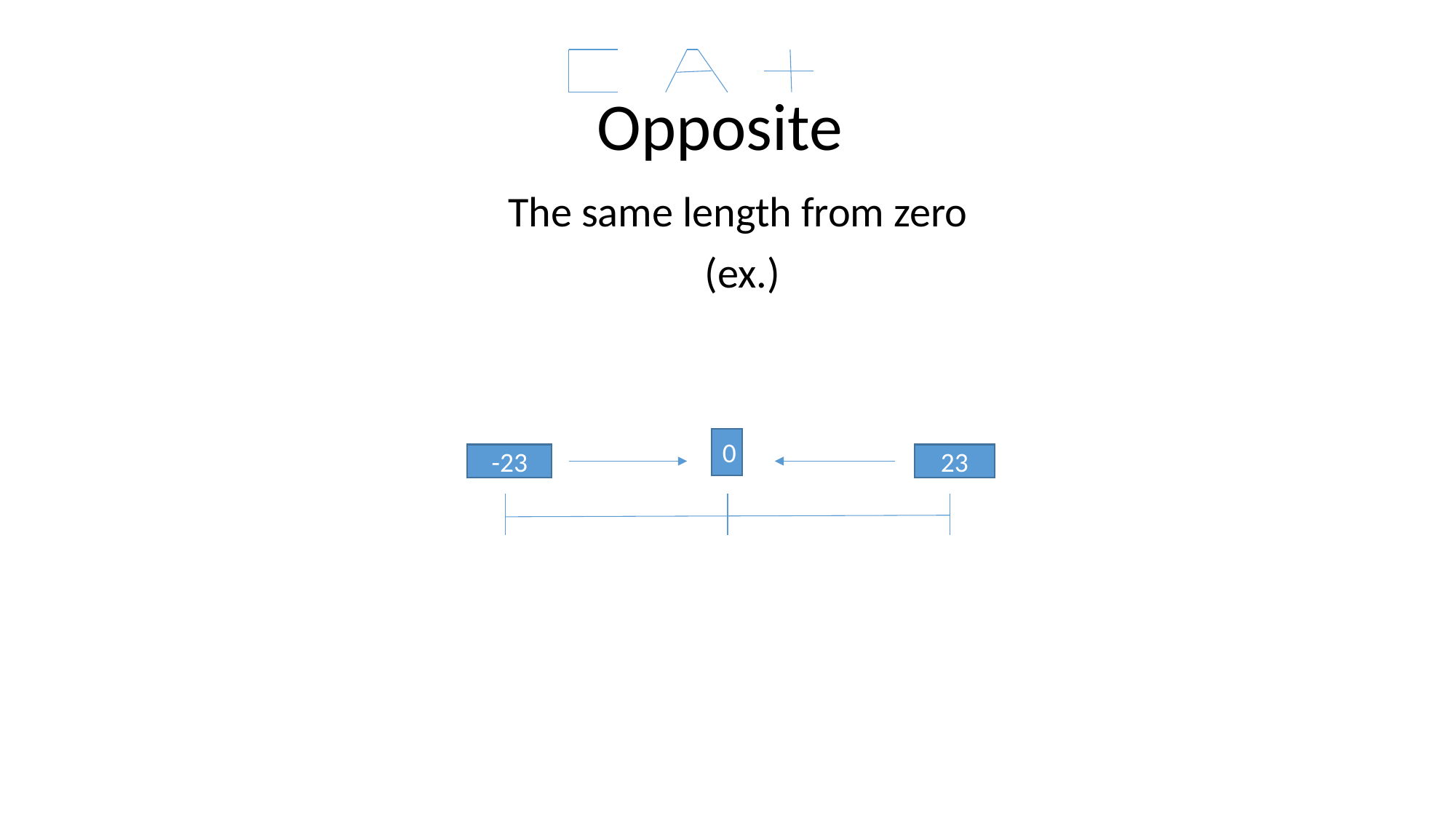

# Opposite
The same length from zero
(ex.)
0
-23
23